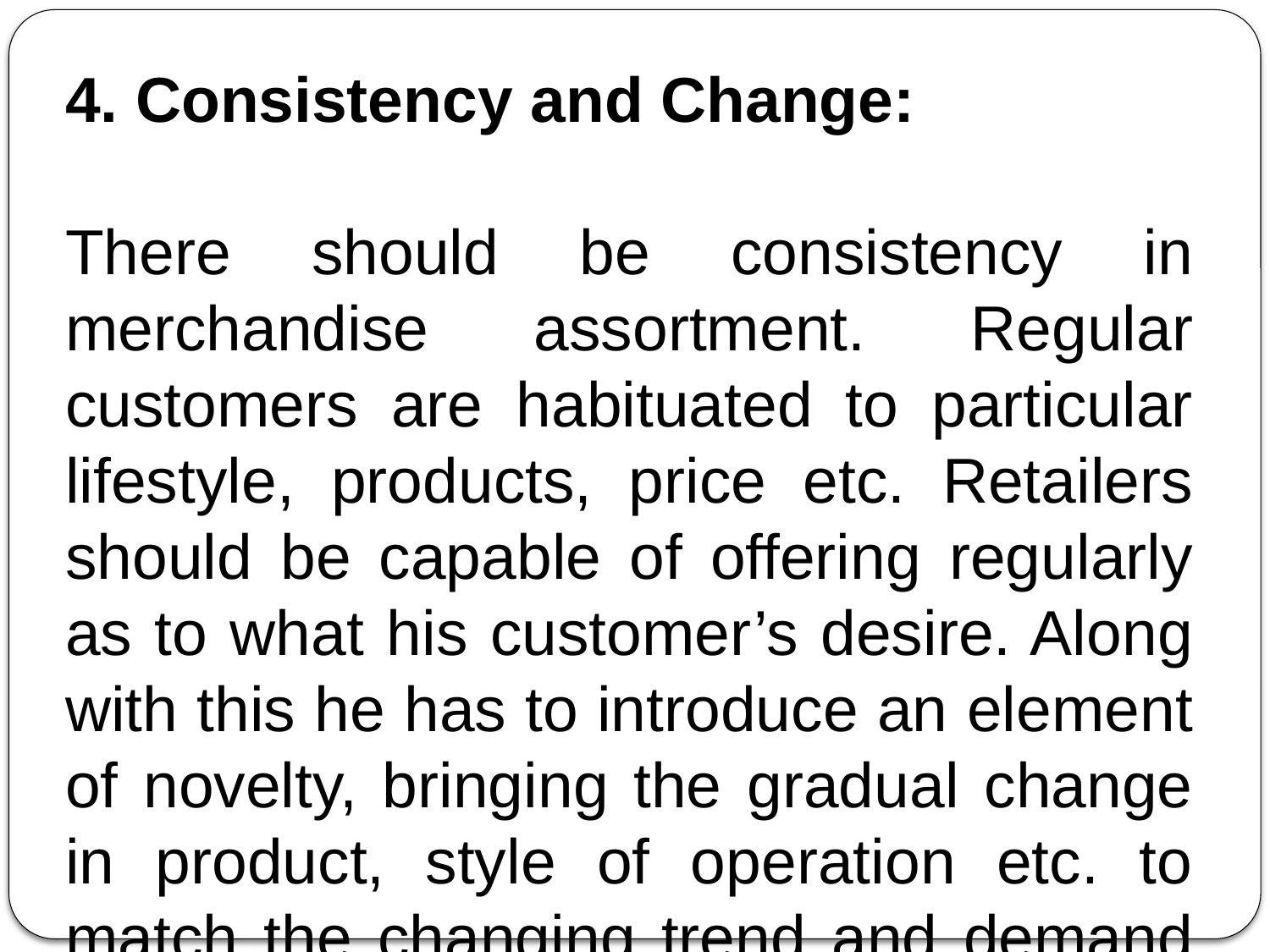

4. Consistency and Change:

There should be consistency in merchandise assortment. Regular customers are habituated to particular lifestyle, products, price etc. Retailers should be capable of offering regularly as to what his customer’s desire. Along with this he has to introduce an element of novelty, bringing the gradual change in product, style of operation etc. to match the changing trend and demand of his customers.